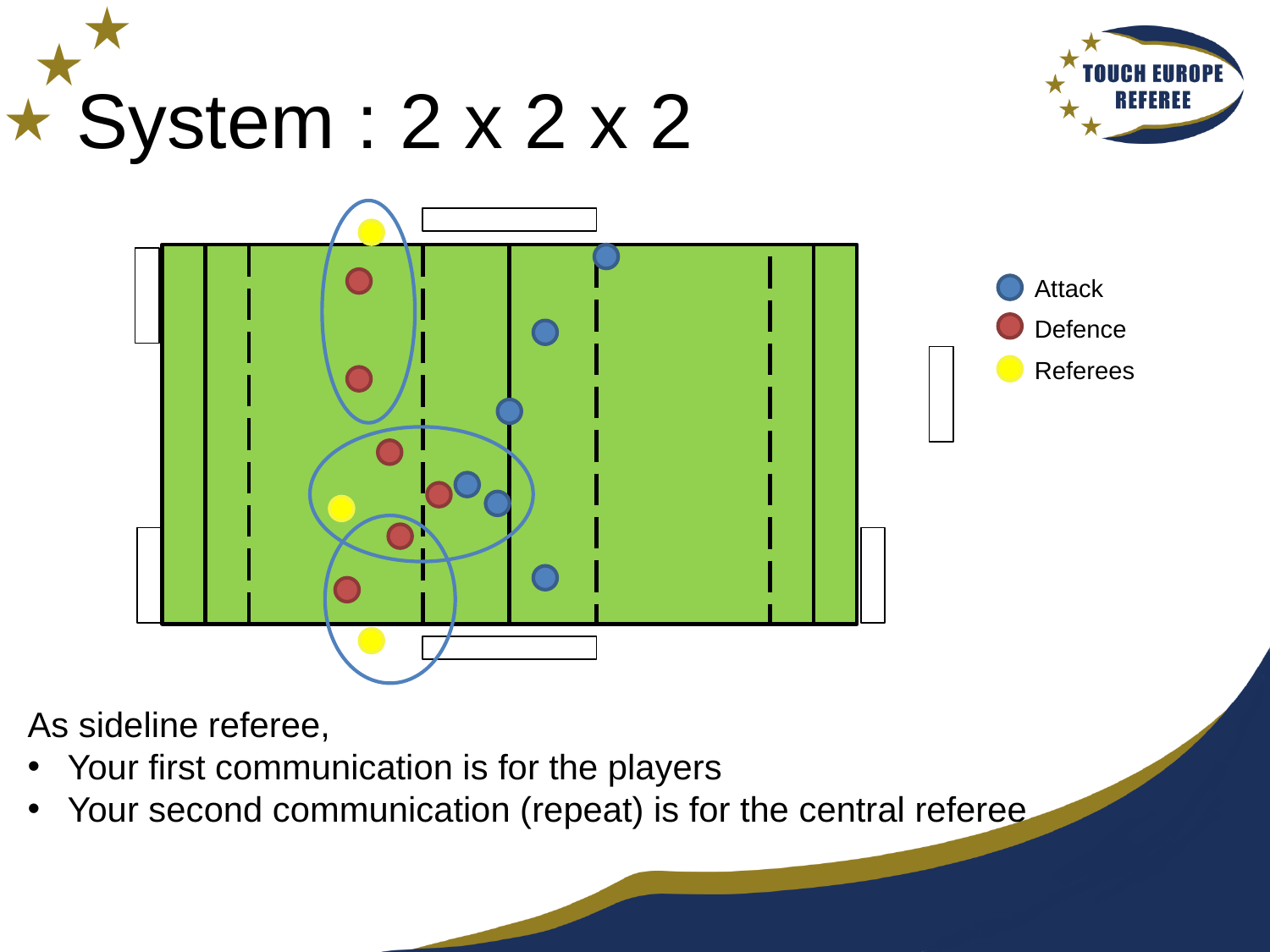

# System : 2 x 2 x 2

Attack

Defence

Referees

As sideline referee,
Your first communication is for the players
Your second communication (repeat) is for the central referee